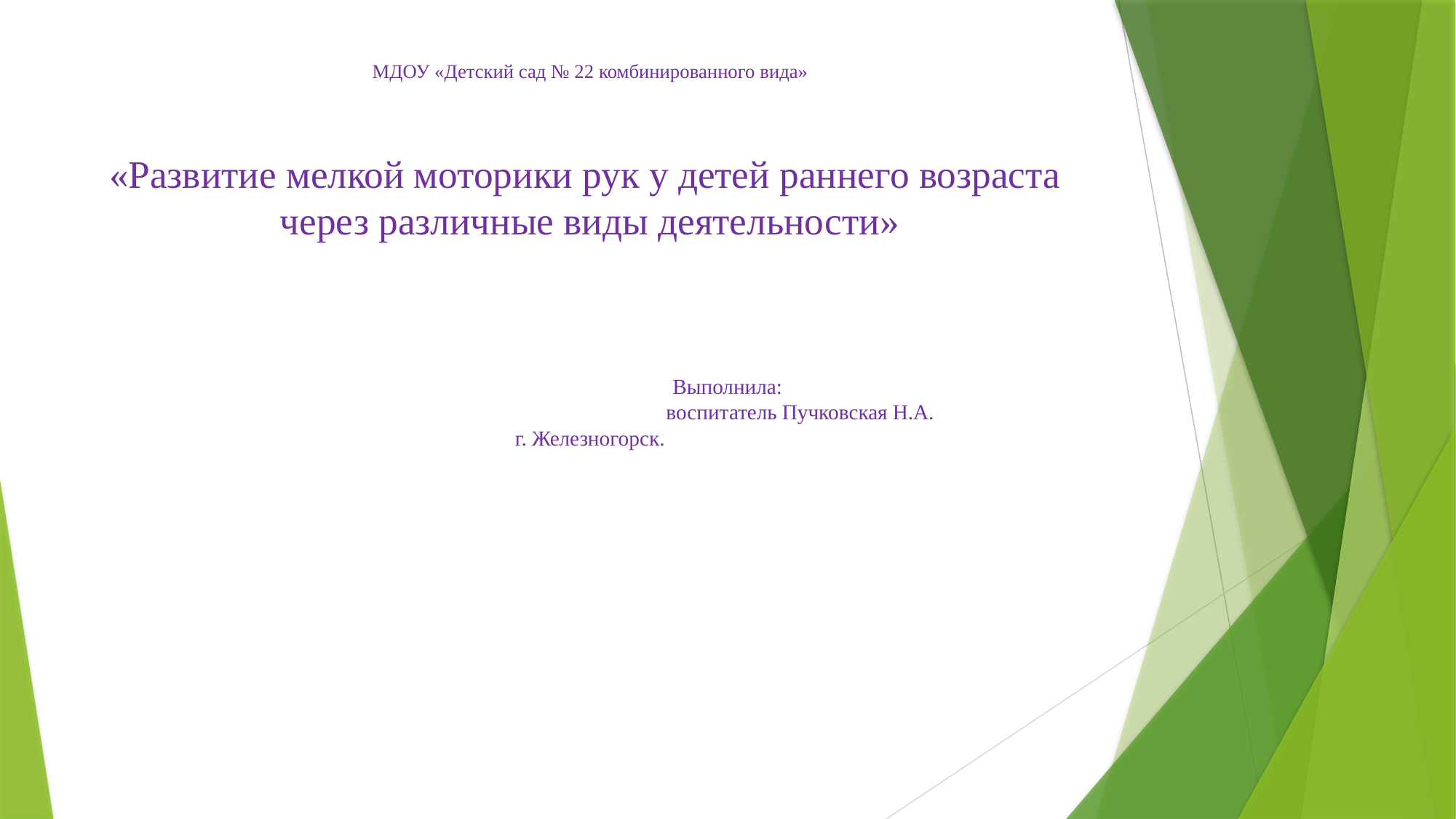

# МДОУ «Детский сад № 22 комбинированного вида» «Развитие мелкой моторики рук у детей раннего возраста  через различные виды деятельности» Выполнила: воспитатель Пучковская Н.А. г. Железногорск.